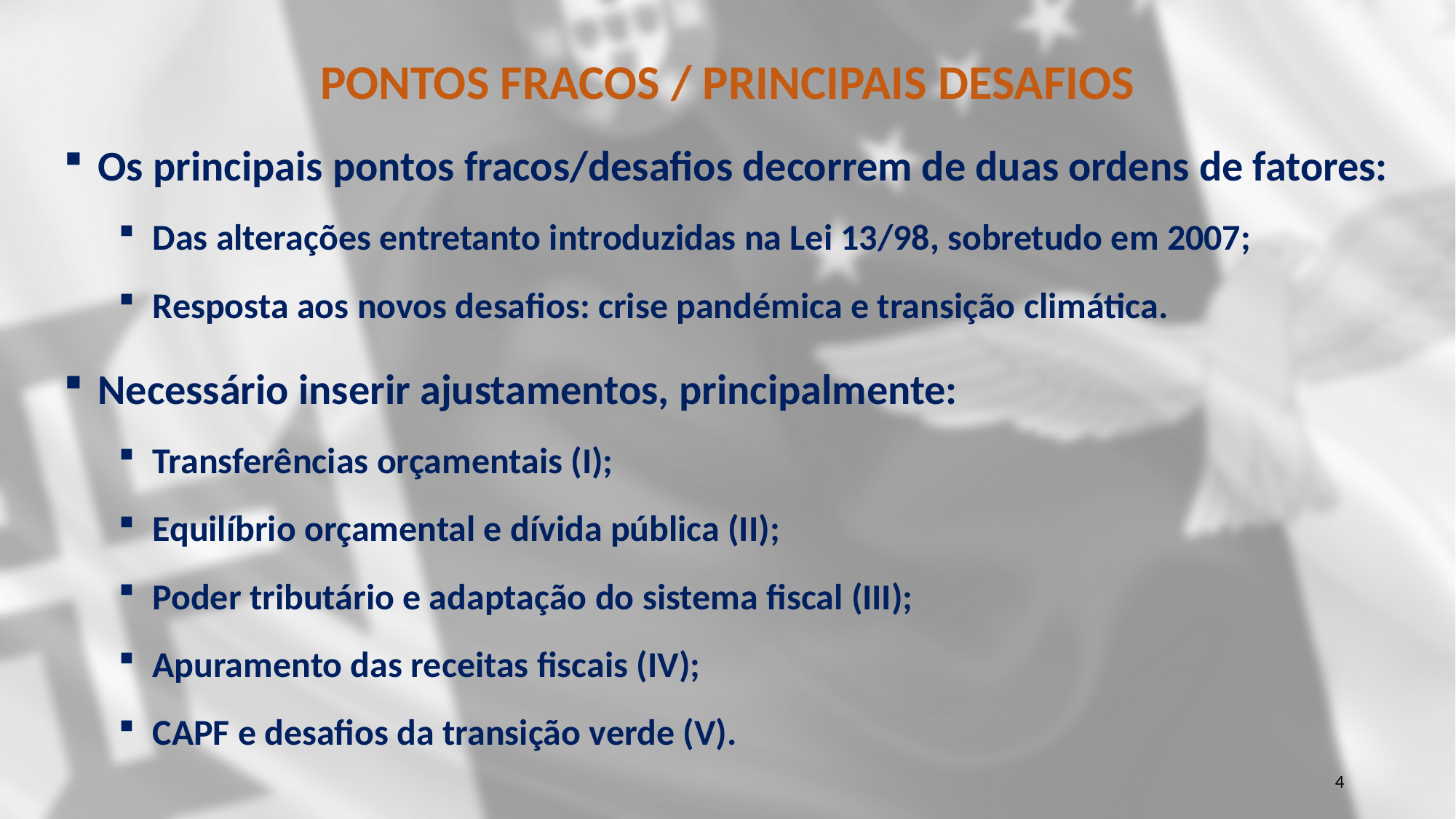

# PONTOS FRACOS / PRINCIPAIS DESAFIOS
Os principais pontos fracos/desafios decorrem de duas ordens de fatores:
Das alterações entretanto introduzidas na Lei 13/98, sobretudo em 2007;
Resposta aos novos desafios: crise pandémica e transição climática.
Necessário inserir ajustamentos, principalmente:
Transferências orçamentais (I);
Equilíbrio orçamental e dívida pública (II);
Poder tributário e adaptação do sistema fiscal (III);
Apuramento das receitas fiscais (IV);
CAPF e desafios da transição verde (V).
4